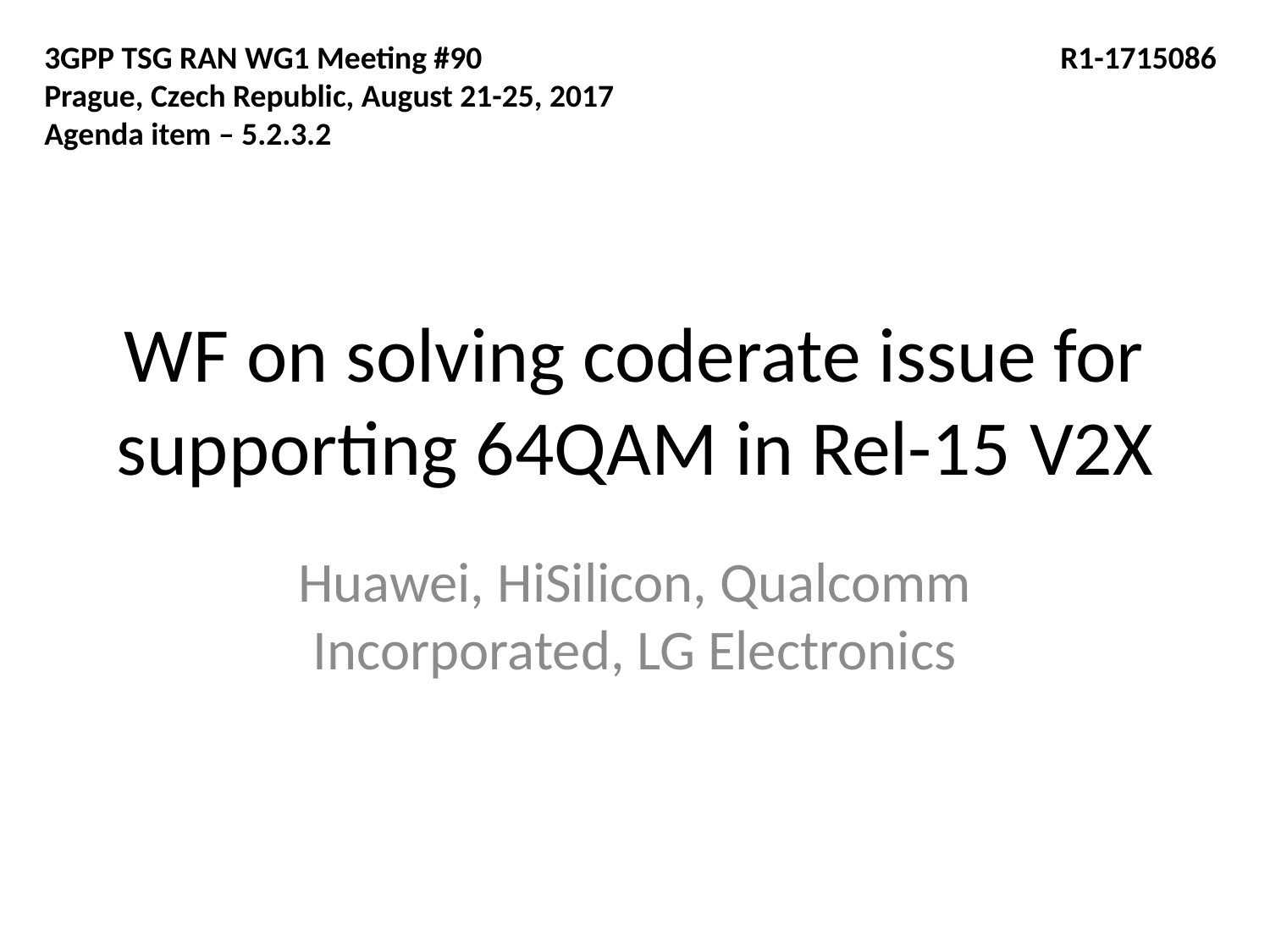

3GPP TSG RAN WG1 Meeting #90					R1-1715086
Prague, Czech Republic, August 21-25, 2017
Agenda item – 5.2.3.2
# WF on solving coderate issue for supporting 64QAM in Rel-15 V2X
Huawei, HiSilicon, Qualcomm Incorporated, LG Electronics